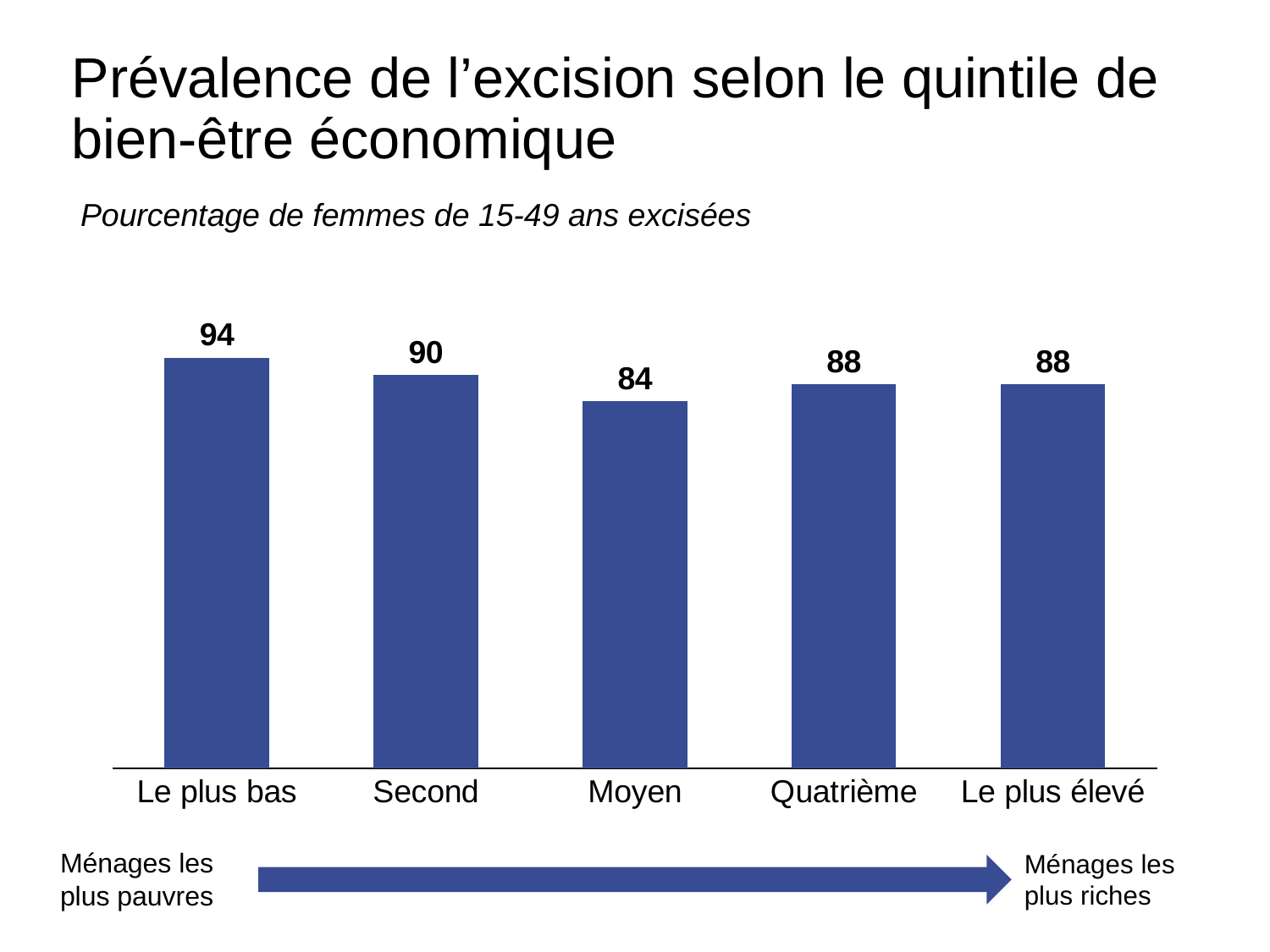

# Prévalence de l’excision selon le quintile de bien-être économique
 Pourcentage de femmes de 15-49 ans excisées

### Chart

| Category | Le plus bas |
|---|---|
| Le plus bas | 94.0 |
| Second | 90.0 |
| Moyen | 84.0 |
| Quatrième | 88.0 |
| Le plus élevé | 88.0 |
Ménages les
plus pauvres
Ménages les plus riches